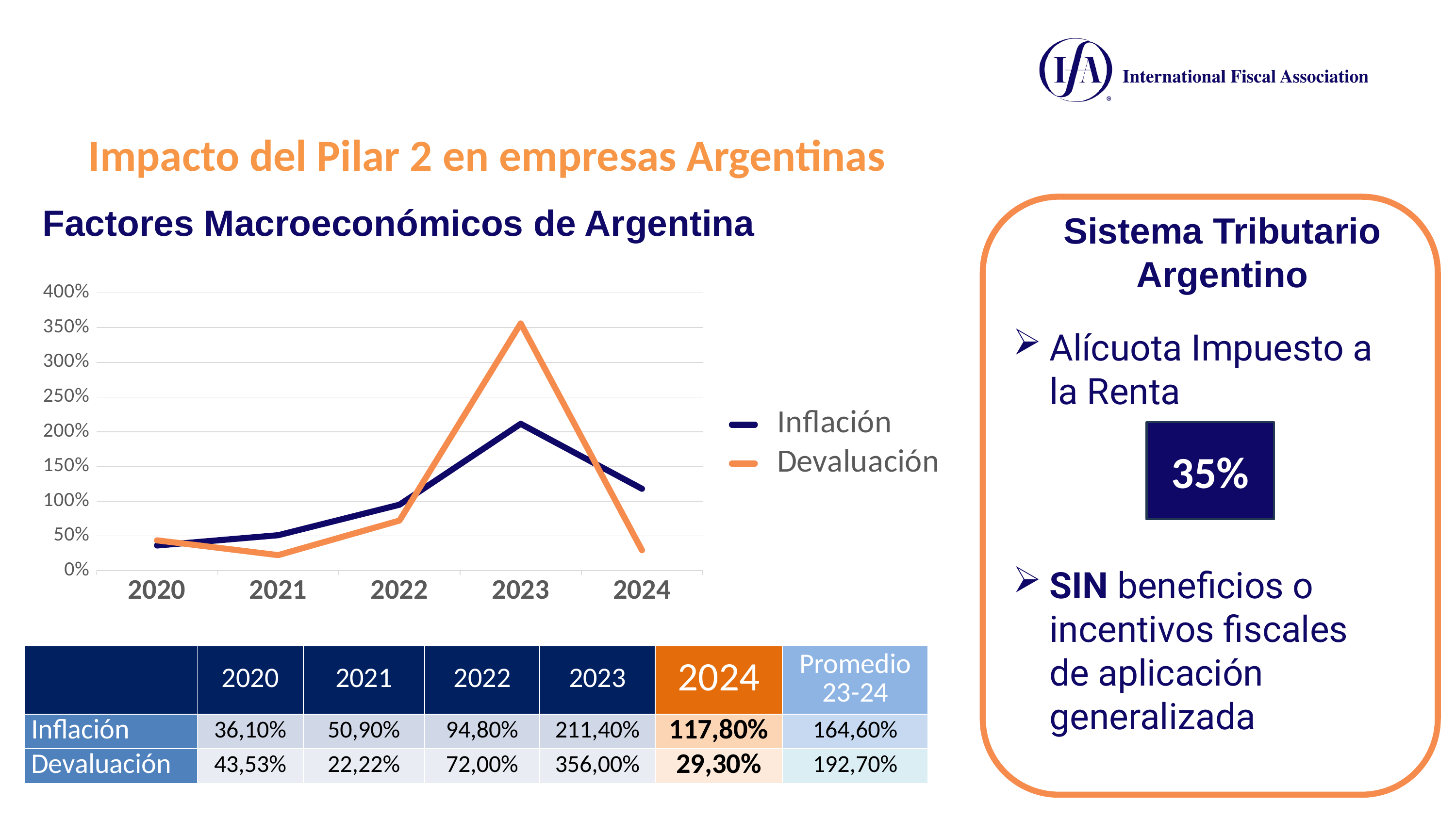

Impacto del Pilar 2 en empresas Argentinas

Sistema Tributario Argentino
Alícuota Impuesto a la Renta

SIN beneficios o incentivos fiscales de aplicación generalizada
35%
Factores Macroeconómicos de Argentina

### Chart

| Category |   Inflación |   Devaluación |
|---|---|---|
| 2020 | 0.361 | 0.4353 |
| 2021 | 0.509 | 0.2222 |
| 2022 | 0.948 | 0.72 |
| 2023 | 2.114 | 3.56 |
| 2024 | 1.178 | 0.293 |
|  | 2020 | 2021 | 2022 | 2023 | 2024 | Promedio 23-24 |
| --- | --- | --- | --- | --- | --- | --- |
| Inflación | 36,10% | 50,90% | 94,80% | 211,40% | 117,80% | 164,60% |
| Devaluación | 43,53% | 22,22% | 72,00% | 356,00% | 29,30% | 192,70% |